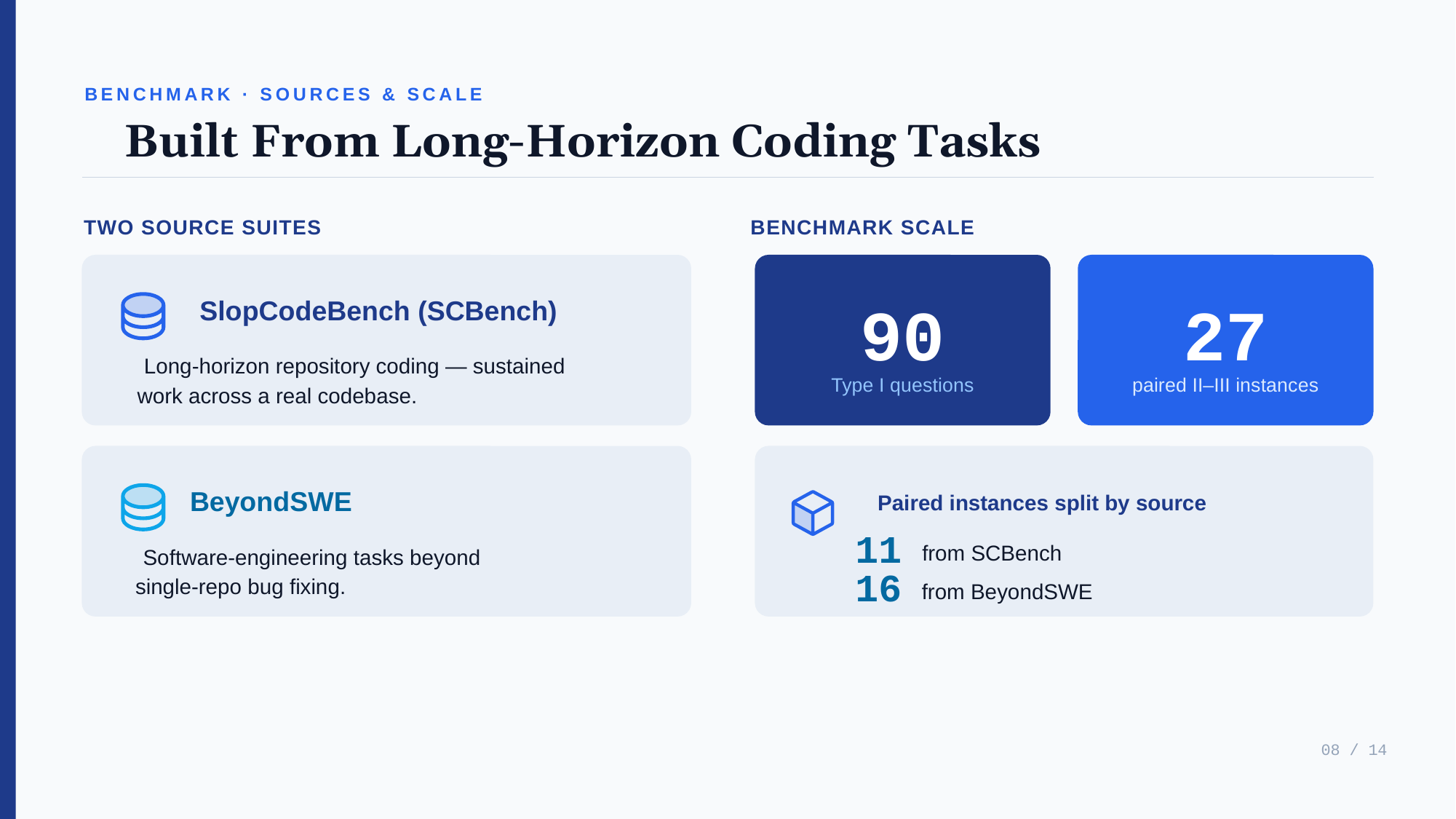

BENCHMARK · SOURCES & SCALE
Built From Long-Horizon Coding Tasks

TWO SOURCE SUITES

SlopCodeBench (SCBench)
Long-horizon repository coding — sustained
work across a real codebase.

BeyondSWE
Software-engineering tasks beyond
single-repo bug fixing.
BENCHMARK SCALE

90
Type I questions

27
paired II–III instances

Paired instances split by source

11
from SCBench
16
from BeyondSWE
08 / 14